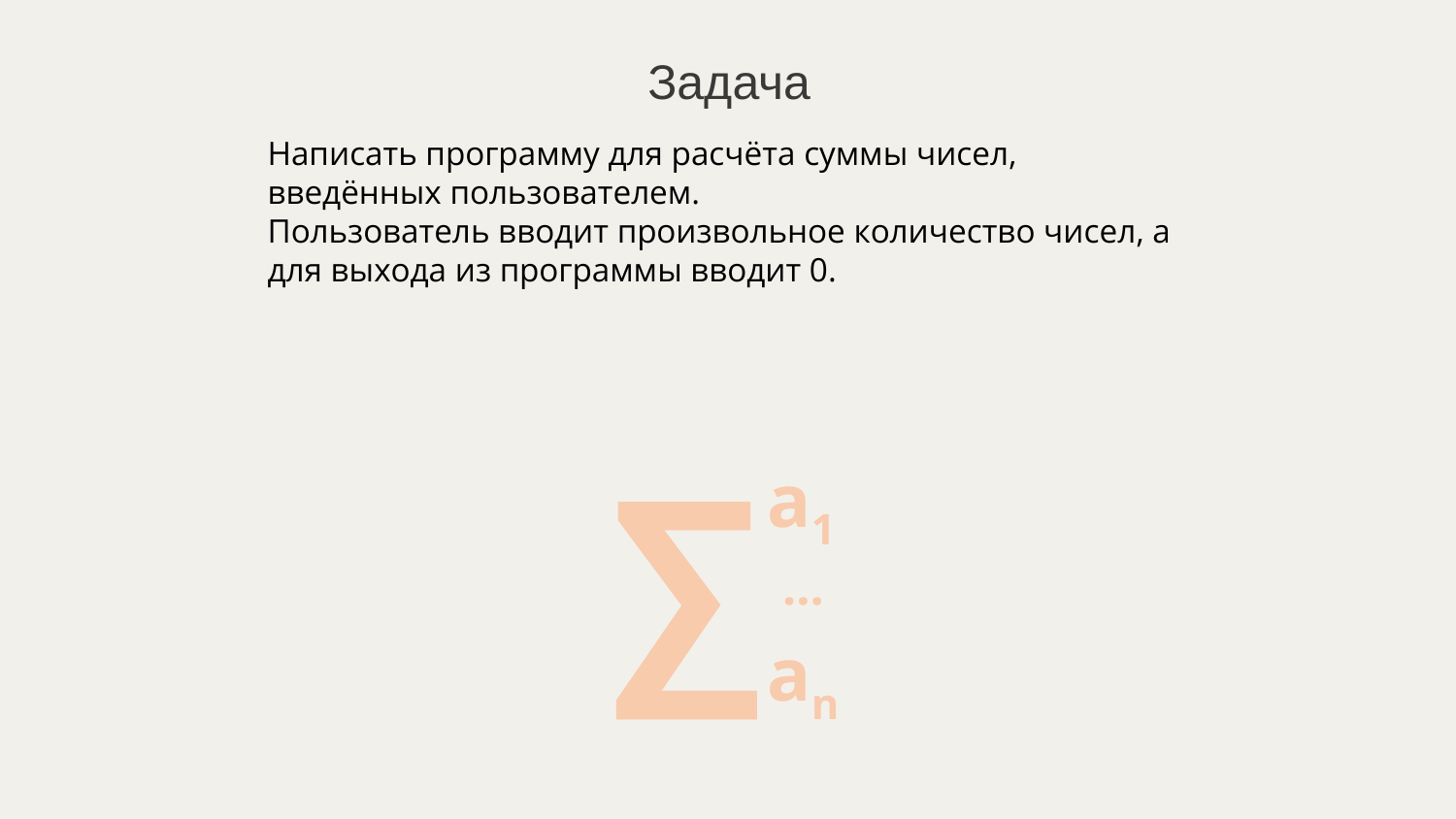

Задача
Написать программу для расчёта суммы чисел,
введённых пользователем.
Пользователь вводит произвольное количество чисел, а
для выхода из программы вводит 0.
∑
a1
…
an